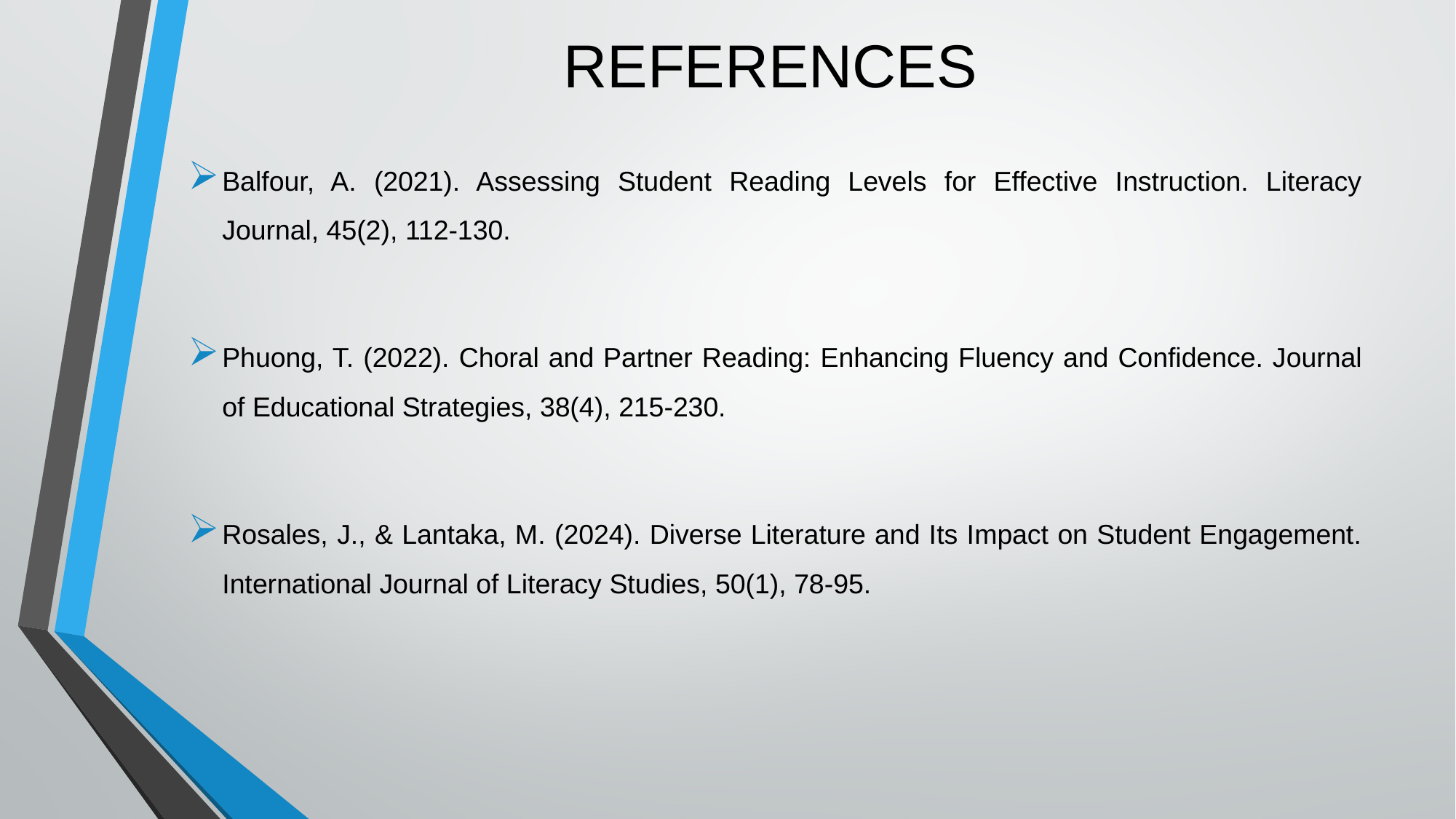

# REFERENCES
Balfour, A. (2021). Assessing Student Reading Levels for Effective Instruction. Literacy Journal, 45(2), 112-130.

Phuong, T. (2022). Choral and Partner Reading: Enhancing Fluency and Confidence. Journal of Educational Strategies, 38(4), 215-230.

Rosales, J., & Lantaka, M. (2024). Diverse Literature and Its Impact on Student Engagement. International Journal of Literacy Studies, 50(1), 78-95.